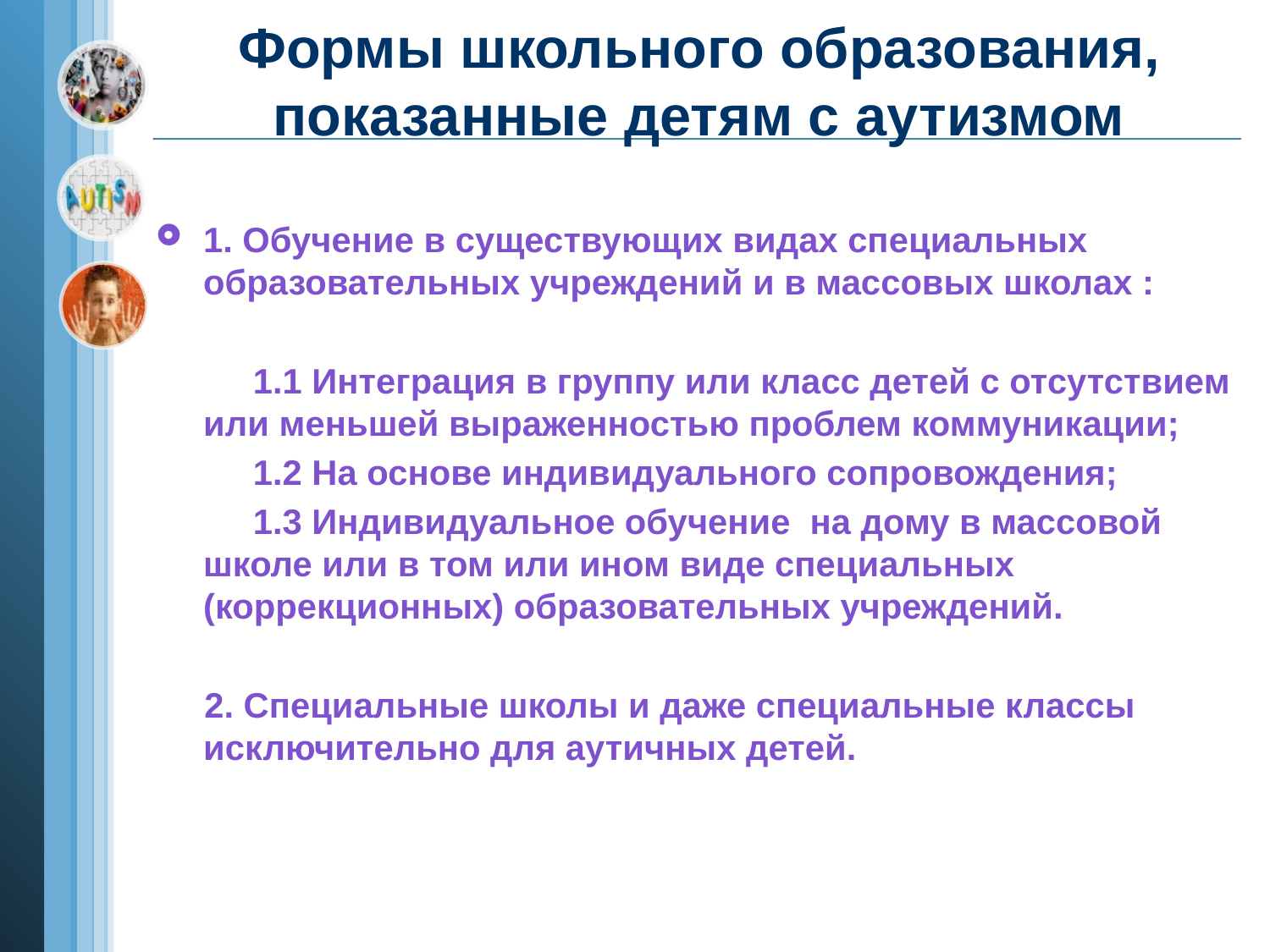

# Формы школьного образования, показанные детям с аутизмом

1. Обучение в существующих видах специальных образовательных учреждений и в массовых школах :

          1.1 Интеграция в группу или класс детей с отсутствием или меньшей выраженностью проблем коммуникации;
          1.2 На основе индивидуального сопровождения;
          1.3 Индивидуальное обучение  на дому в массовой школе или в том или ином виде специальных (коррекционных) образовательных учреждений.

     2. Специальные школы и даже специальные классы исключительно для аутичных детей.